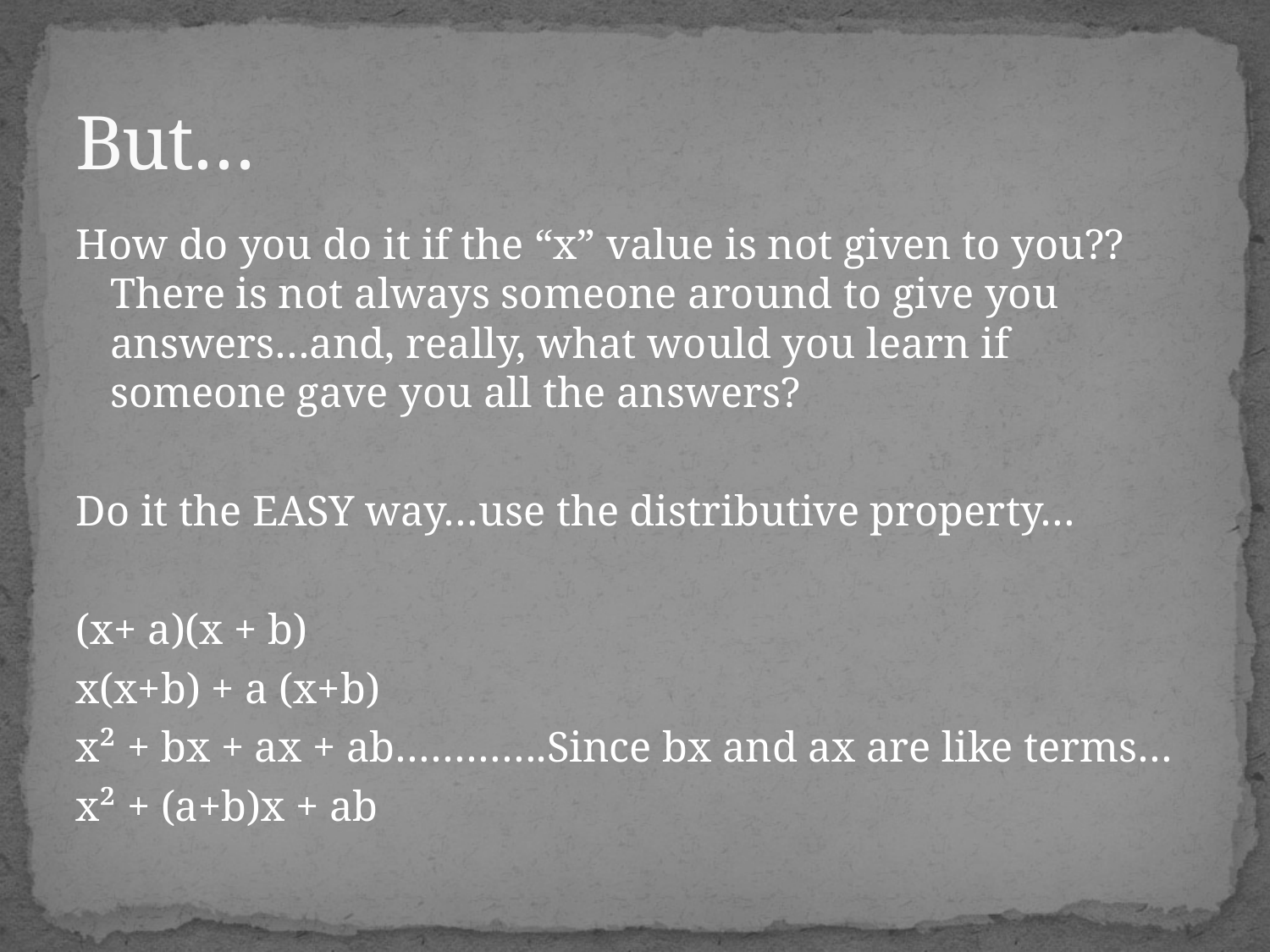

# But…
How do you do it if the “x” value is not given to you?? There is not always someone around to give you answers…and, really, what would you learn if someone gave you all the answers?

Do it the EASY way…use the distributive property…

(x+ a)(x + b)
x(x+b) + a (x+b)
x² + bx + ax + ab………….Since bx and ax are like terms…
x² + (a+b)x + ab